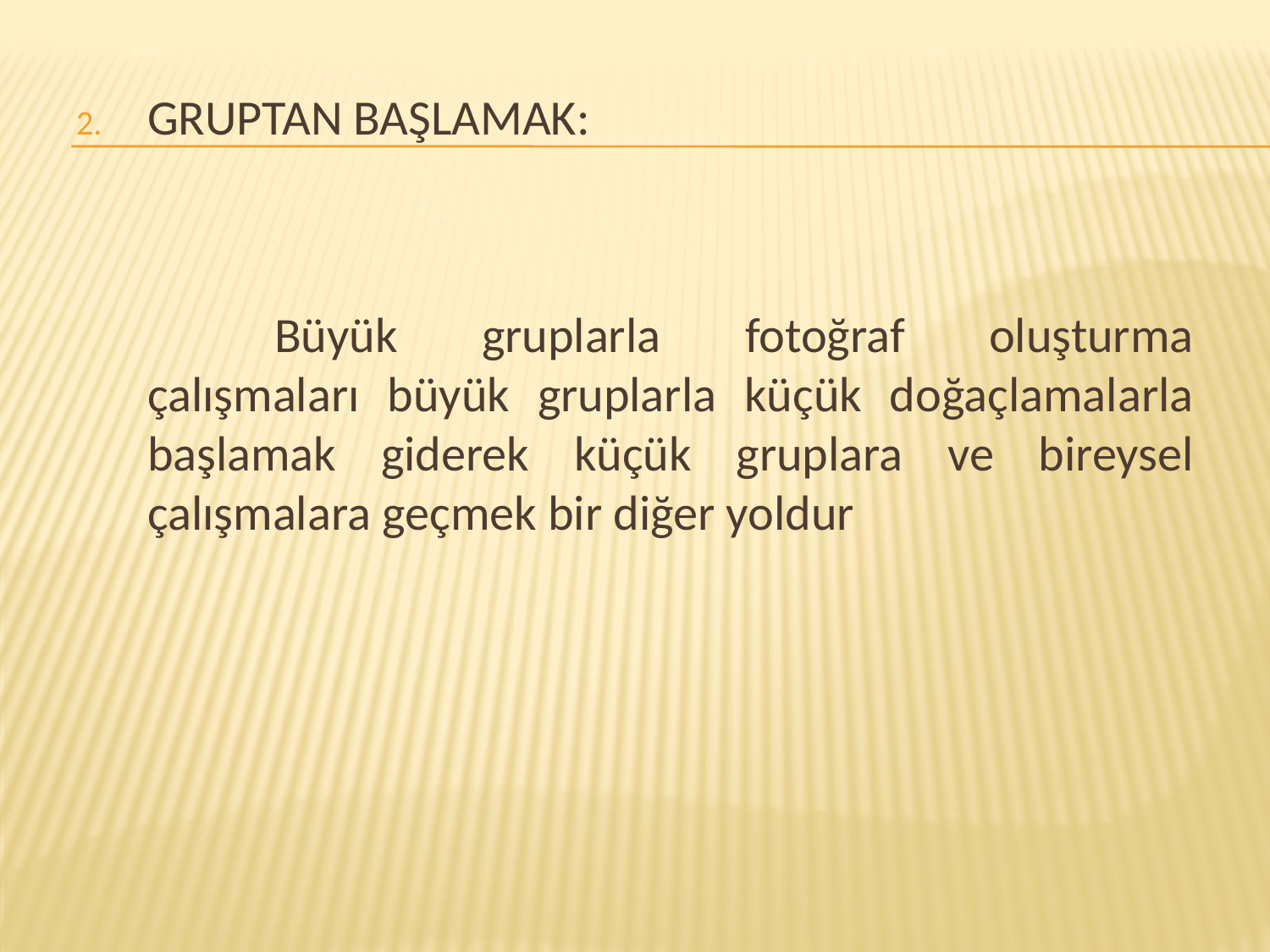

GRUPTAN BAŞLAMAK:

		Büyük gruplarla fotoğraf oluşturma çalışmaları büyük gruplarla küçük doğaçlamalarla başlamak giderek küçük gruplara ve bireysel çalışmalara geçmek bir diğer yoldur